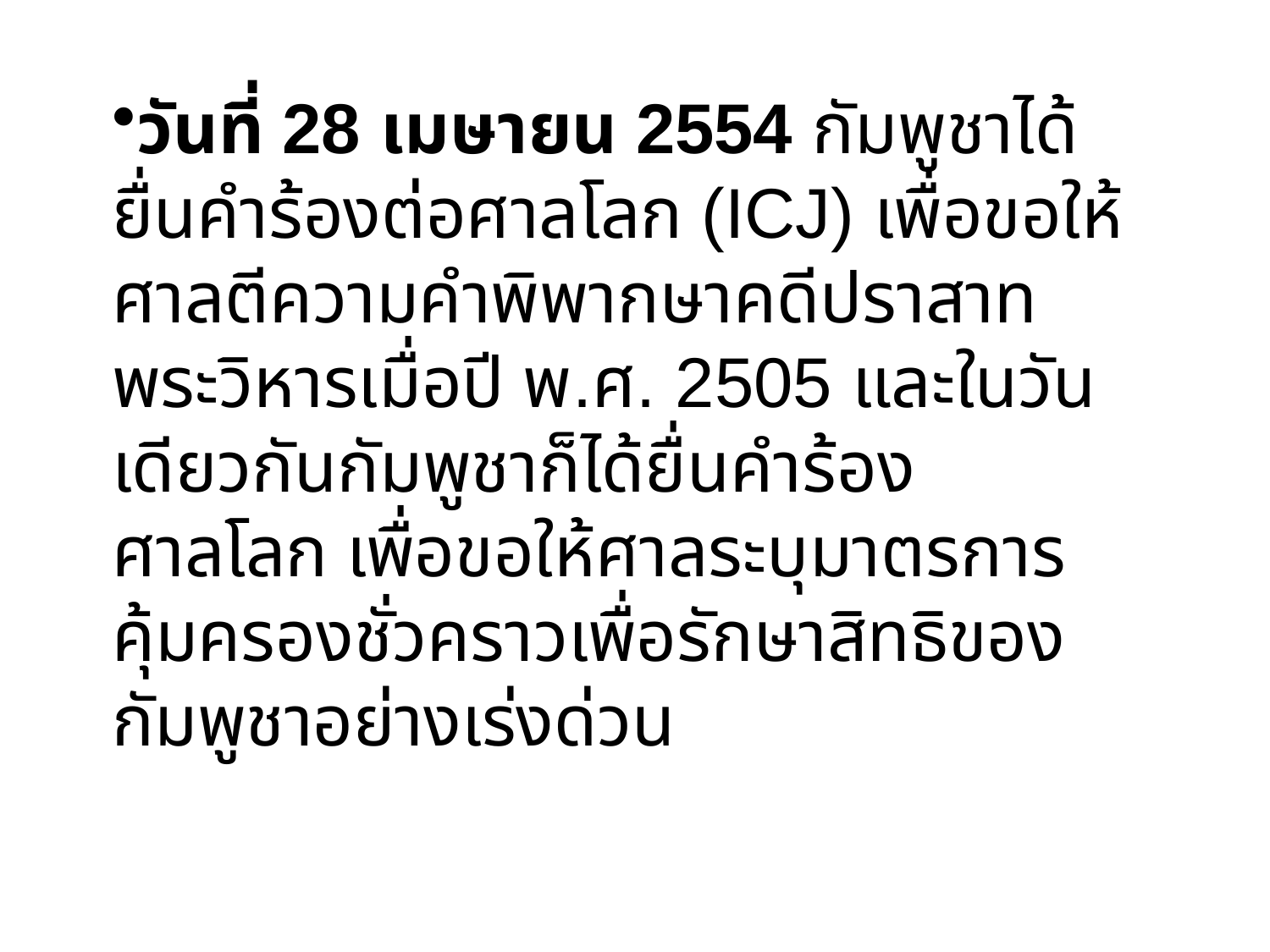

วันที่ 28 เมษายน 2554 กัมพูชาได้ยื่นคำร้องต่อศาลโลก (ICJ) เพื่อขอให้ศาลตีความคำพิพากษาคดีปราสาทพระวิหารเมื่อปี พ.ศ. 2505 และในวันเดียวกันกัมพูชาก็ได้ยื่นคำร้องศาลโลก เพื่อขอให้ศาลระบุมาตรการคุ้มครองชั่วคราวเพื่อรักษาสิทธิของกัมพูชาอย่างเร่งด่วน